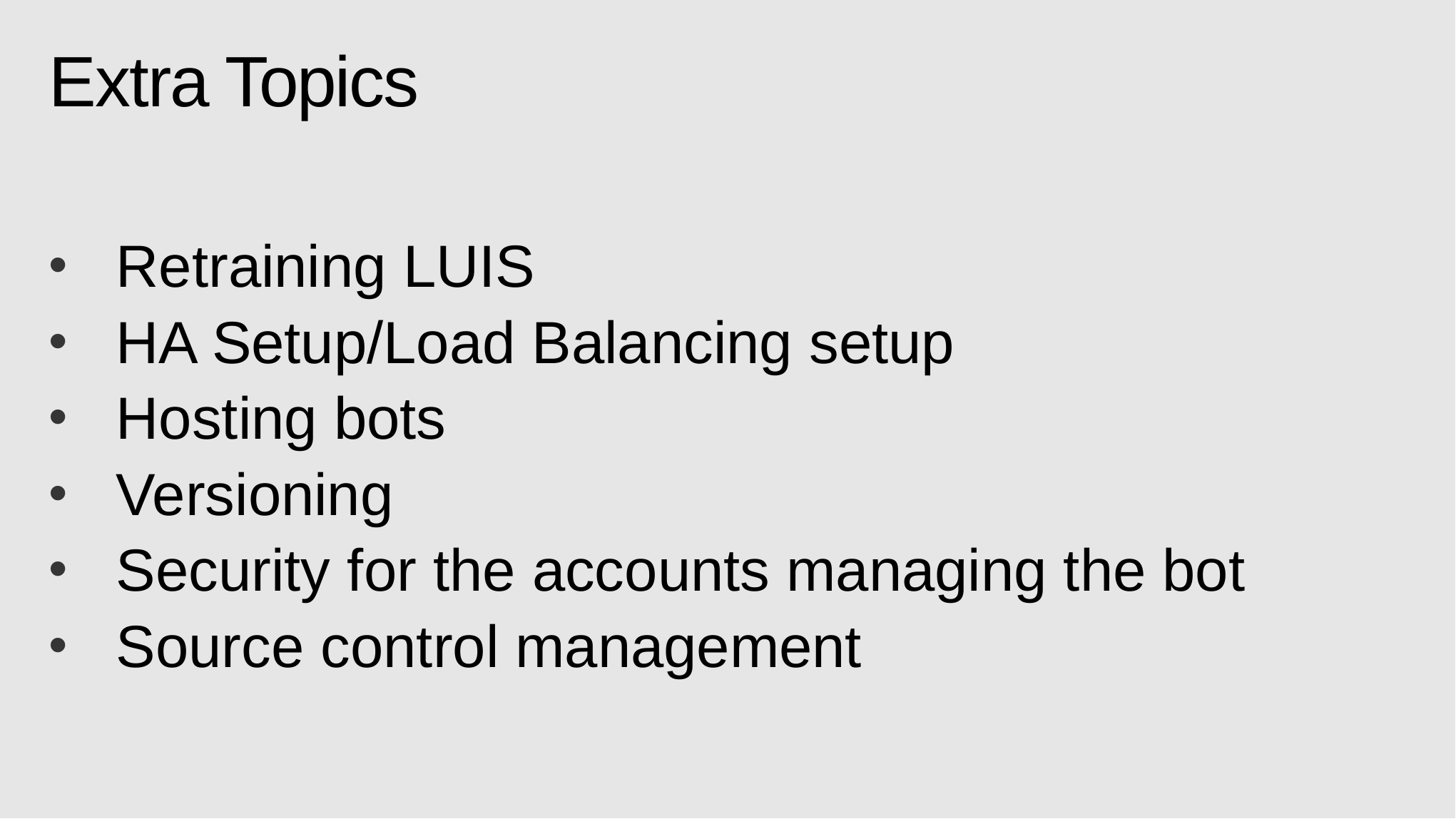

# Extra Topics

Retraining LUIS
HA Setup/Load Balancing setup
Hosting bots
Versioning
Security for the accounts managing the bot
Source control management